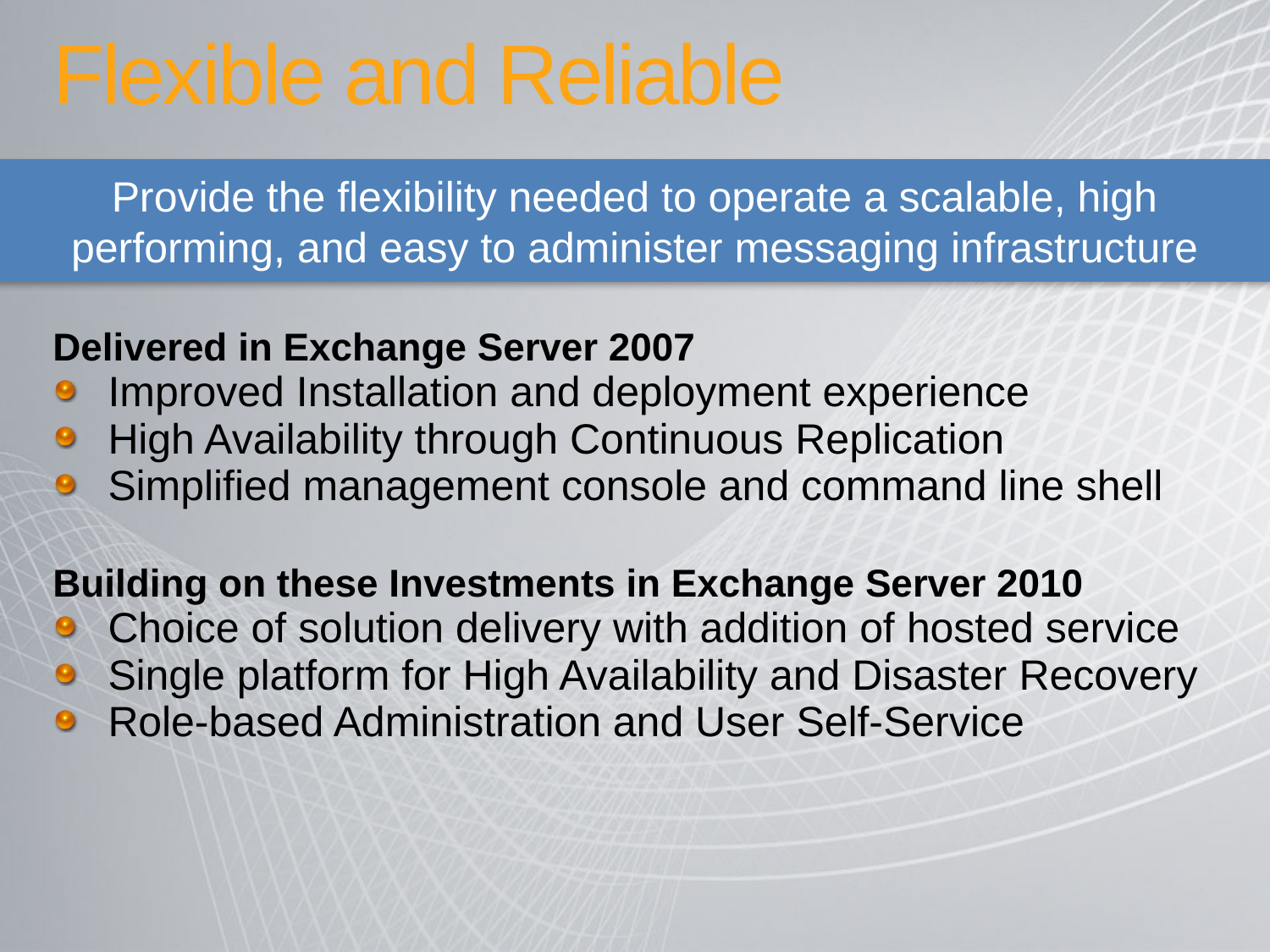

# Flexible and Reliable
Provide the flexibility needed to operate a scalable, high performing, and easy to administer messaging infrastructure
Delivered in Exchange Server 2007
Improved Installation and deployment experience
High Availability through Continuous Replication
Simplified management console and command line shell
Building on these Investments in Exchange Server 2010
Choice of solution delivery with addition of hosted service
Single platform for High Availability and Disaster Recovery
Role-based Administration and User Self-Service